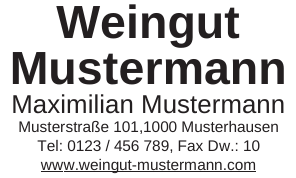

# Weingut Mustermann Maximilian Mustermann
Musterstraße 101,1000 Musterhausen
Tel: 0123 / 456 789, Fax Dw.: 10
www.weingut-mustermann.com